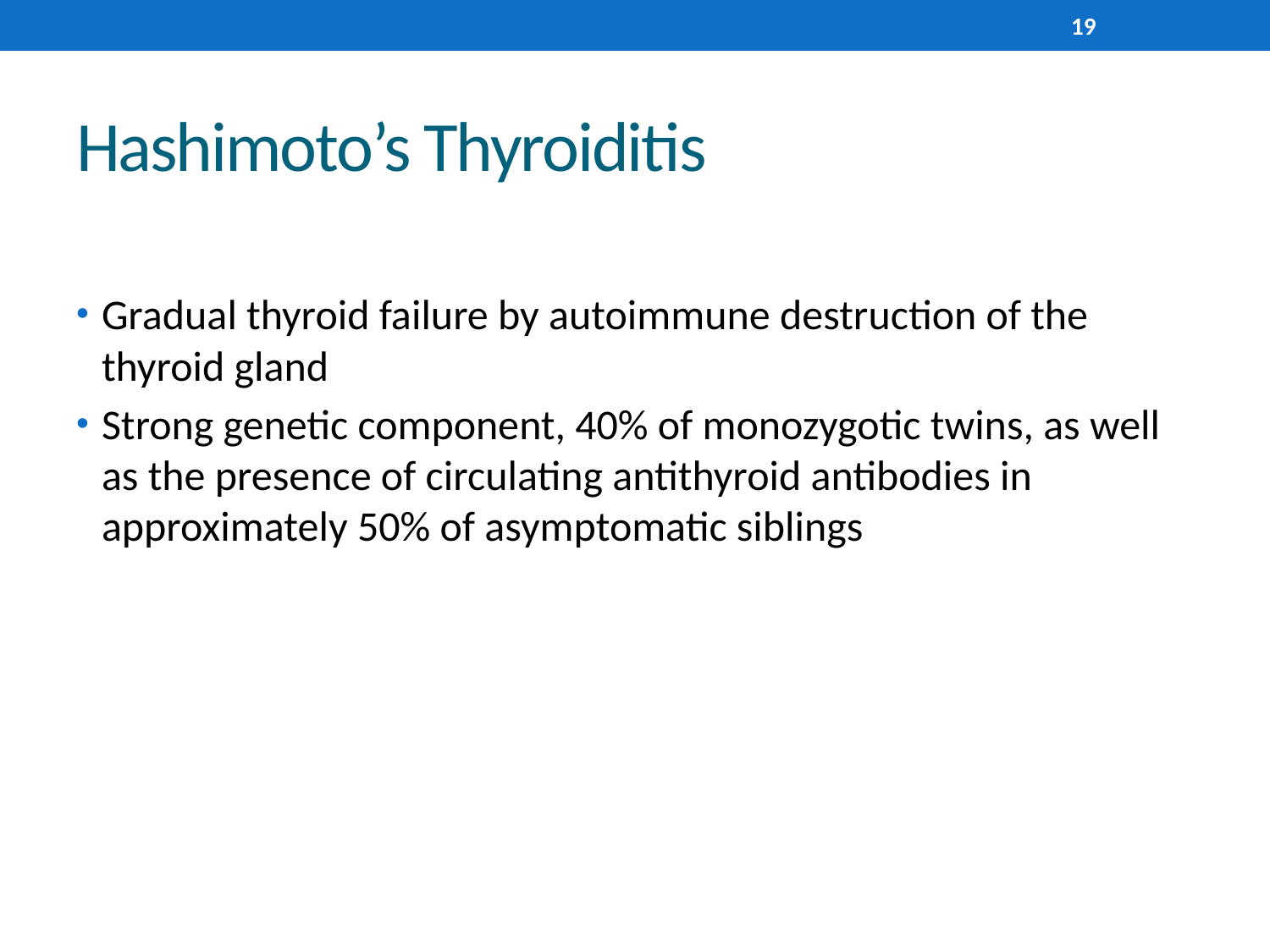

19
# Hashimoto’s Thyroiditis

Gradual thyroid failure by autoimmune destruction of the thyroid gland
Strong genetic component, 40% of monozygotic twins, as well as the presence of circulating antithyroid antibodies in approximately 50% of asymptomatic siblings